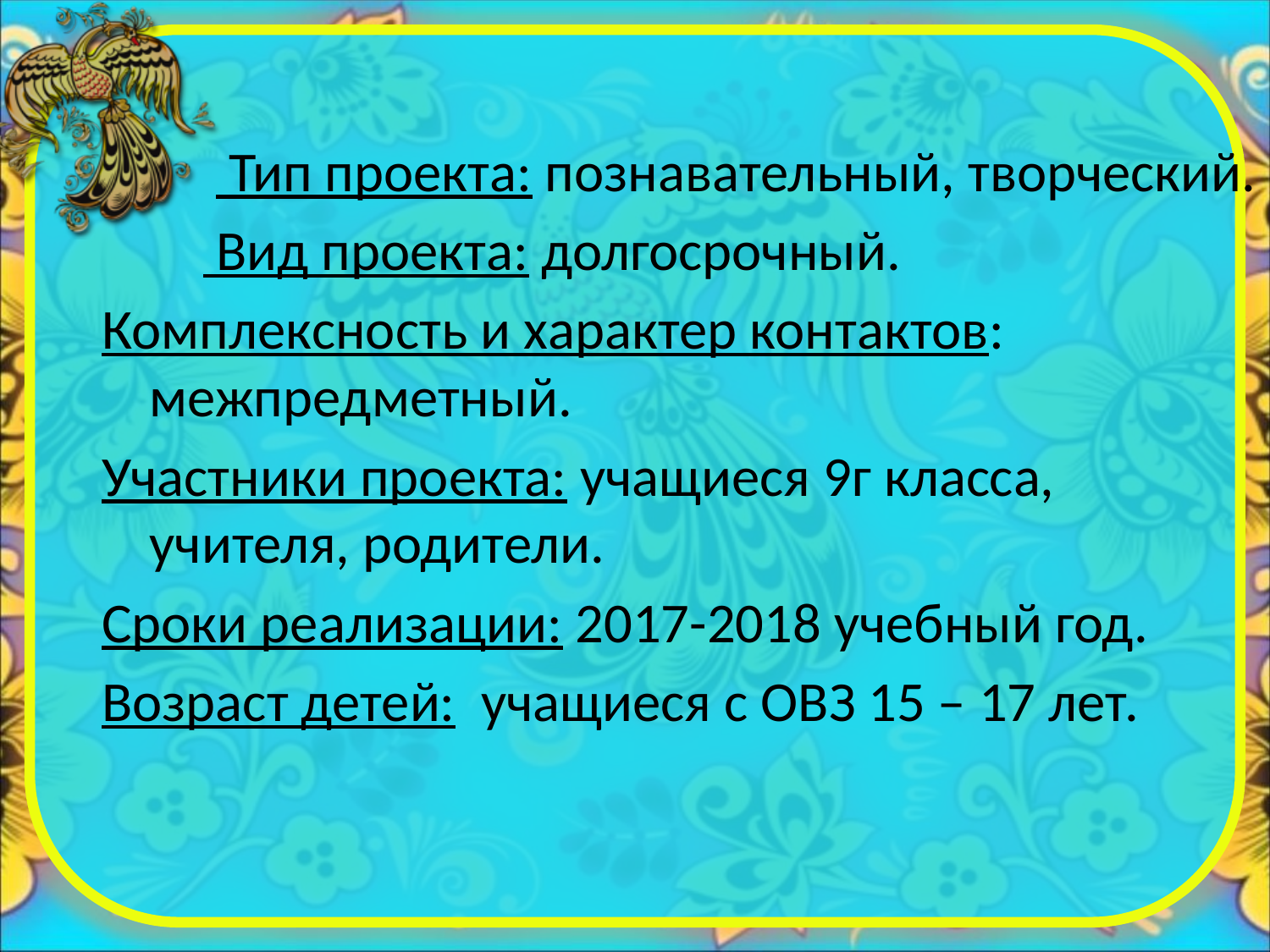

Тип проекта: познавательный, творческий.
         Вид проекта: долгосрочный.
Комплексность и характер контактов: межпредметный.
Участники проекта: учащиеся 9г класса, учителя, родители.
Сроки реализации: 2017-2018 учебный год.
Возраст детей:  учащиеся с ОВЗ 15 – 17 лет.